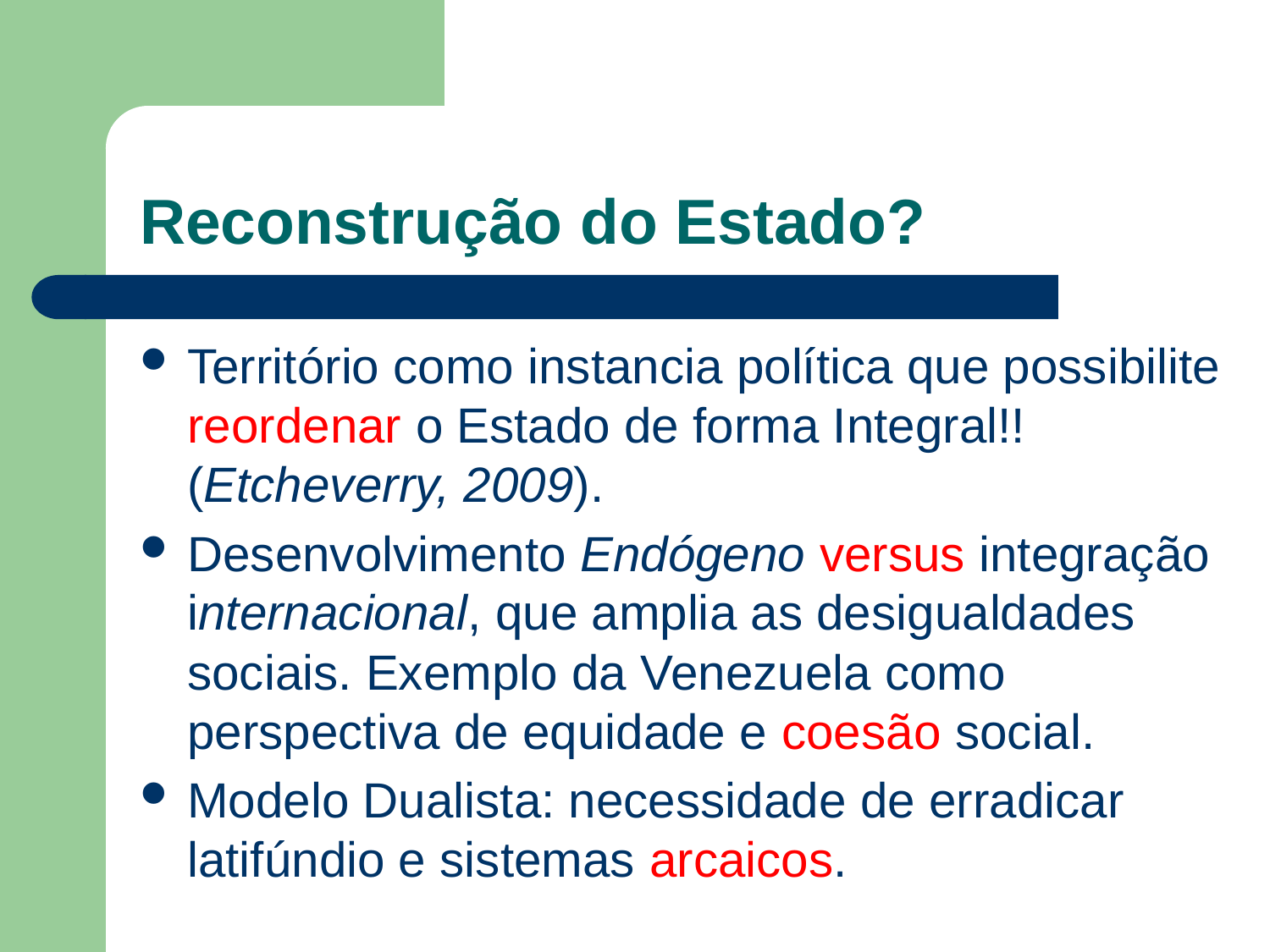

# Reconstrução do Estado?
Território como instancia política que possibilite reordenar o Estado de forma Integral!! (Etcheverry, 2009).
Desenvolvimento Endógeno versus integração internacional, que amplia as desigualdades sociais. Exemplo da Venezuela como perspectiva de equidade e coesão social.
Modelo Dualista: necessidade de erradicar latifúndio e sistemas arcaicos.